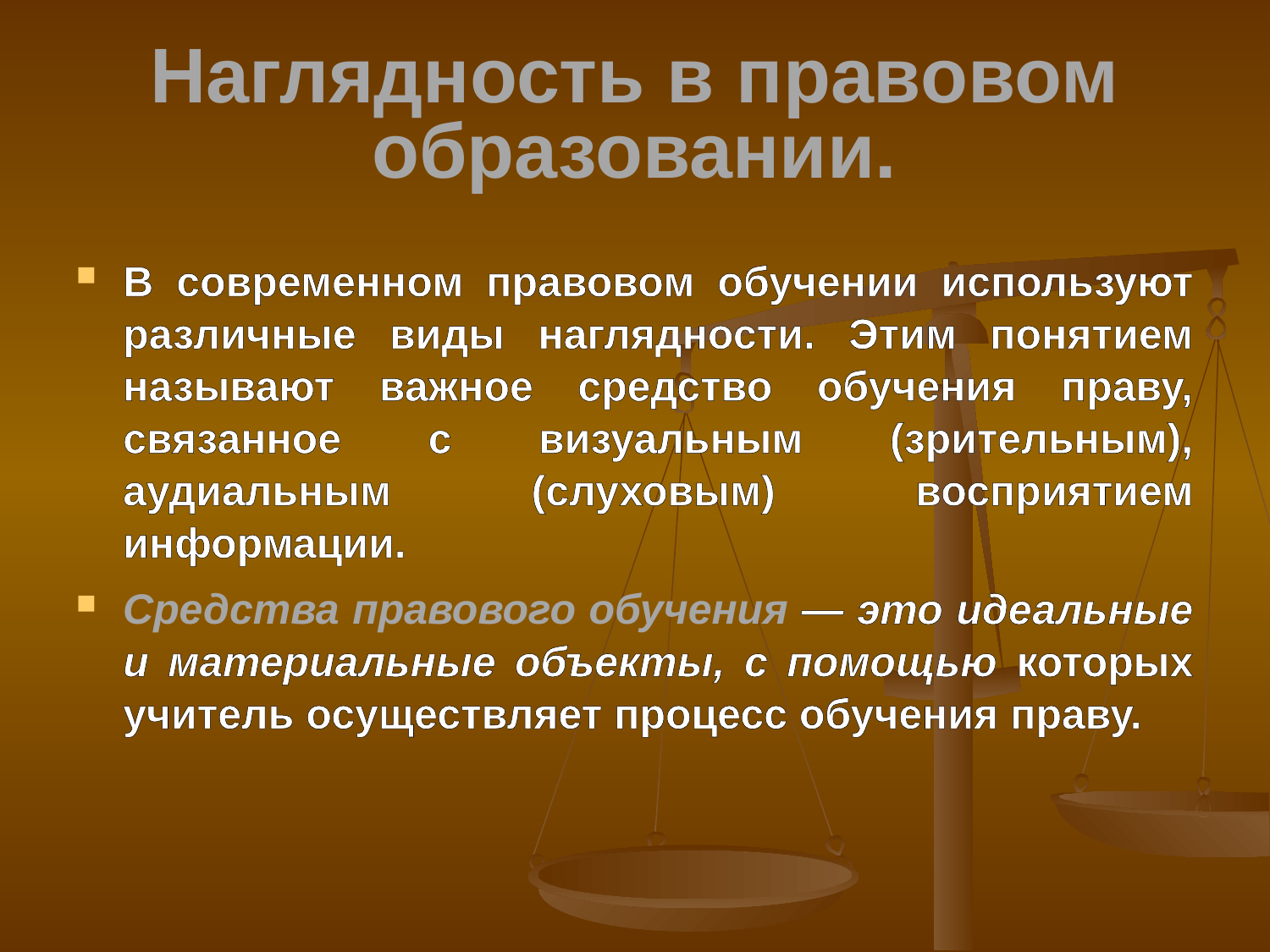

# Наглядность в правовом образовании.
В современном правовом обучении используют различные виды наглядности. Этим понятием называют важное средство обучения праву, связанное с визуальным (зрительным), аудиальным (слуховым) восприятием информации.
Средства правового обучения — это идеальные и материальные объекты, с помощью которых учитель осуществляет процесс обучения праву.